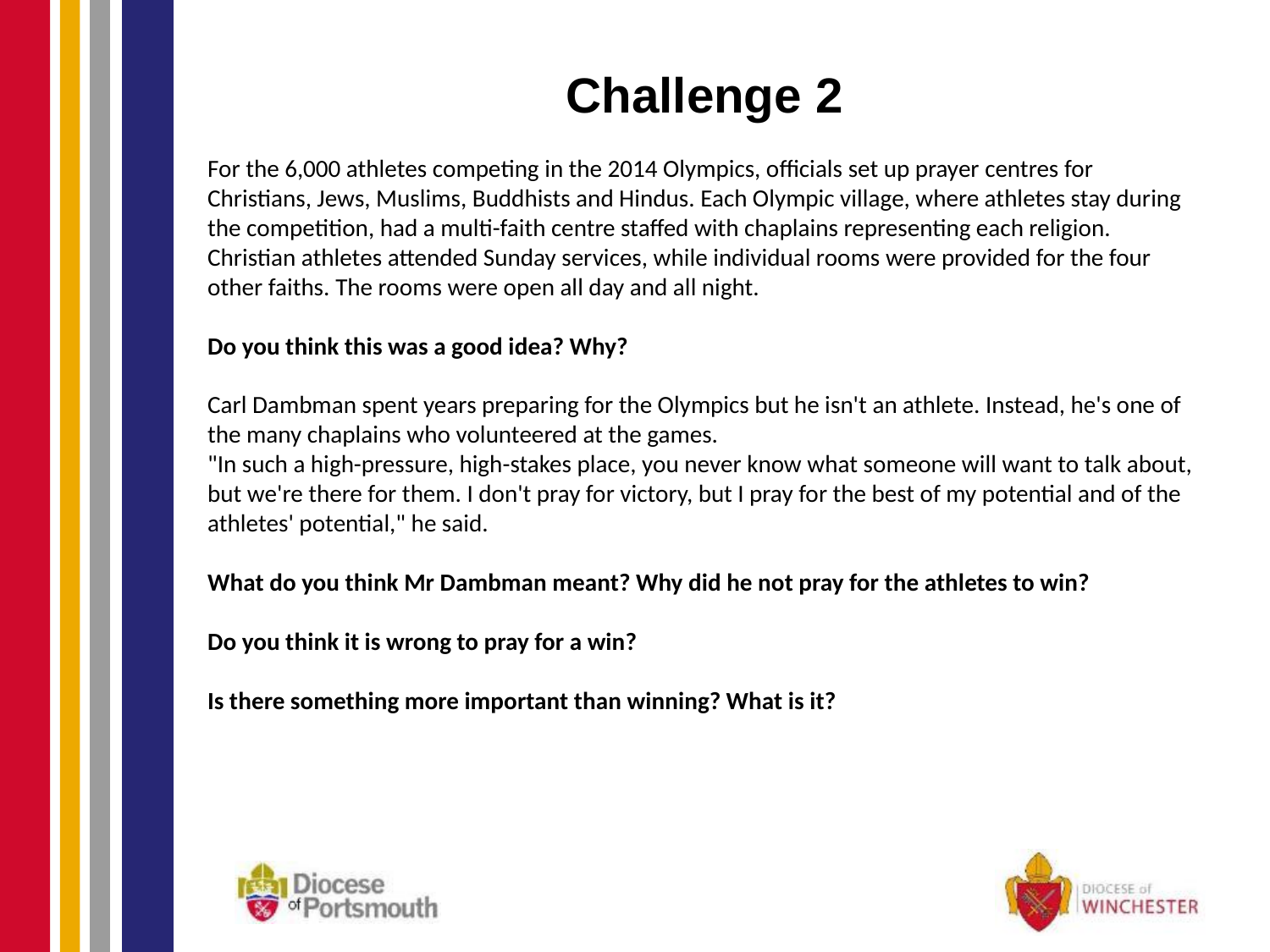

Challenge 2

For the 6,000 athletes competing in the 2014 Olympics, officials set up prayer centres for Christians, Jews, Muslims, Buddhists and Hindus. Each Olympic village, where athletes stay during the competition, had a multi-faith centre staffed with chaplains representing each religion. Christian athletes attended Sunday services, while individual rooms were provided for the four other faiths. The rooms were open all day and all night.

Do you think this was a good idea? Why?

Carl Dambman spent years preparing for the Olympics but he isn't an athlete. Instead, he's one of the many chaplains who volunteered at the games.
"In such a high-pressure, high-stakes place, you never know what someone will want to talk about, but we're there for them. I don't pray for victory, but I pray for the best of my potential and of the athletes' potential," he said.

What do you think Mr Dambman meant? Why did he not pray for the athletes to win?

Do you think it is wrong to pray for a win?

Is there something more important than winning? What is it?